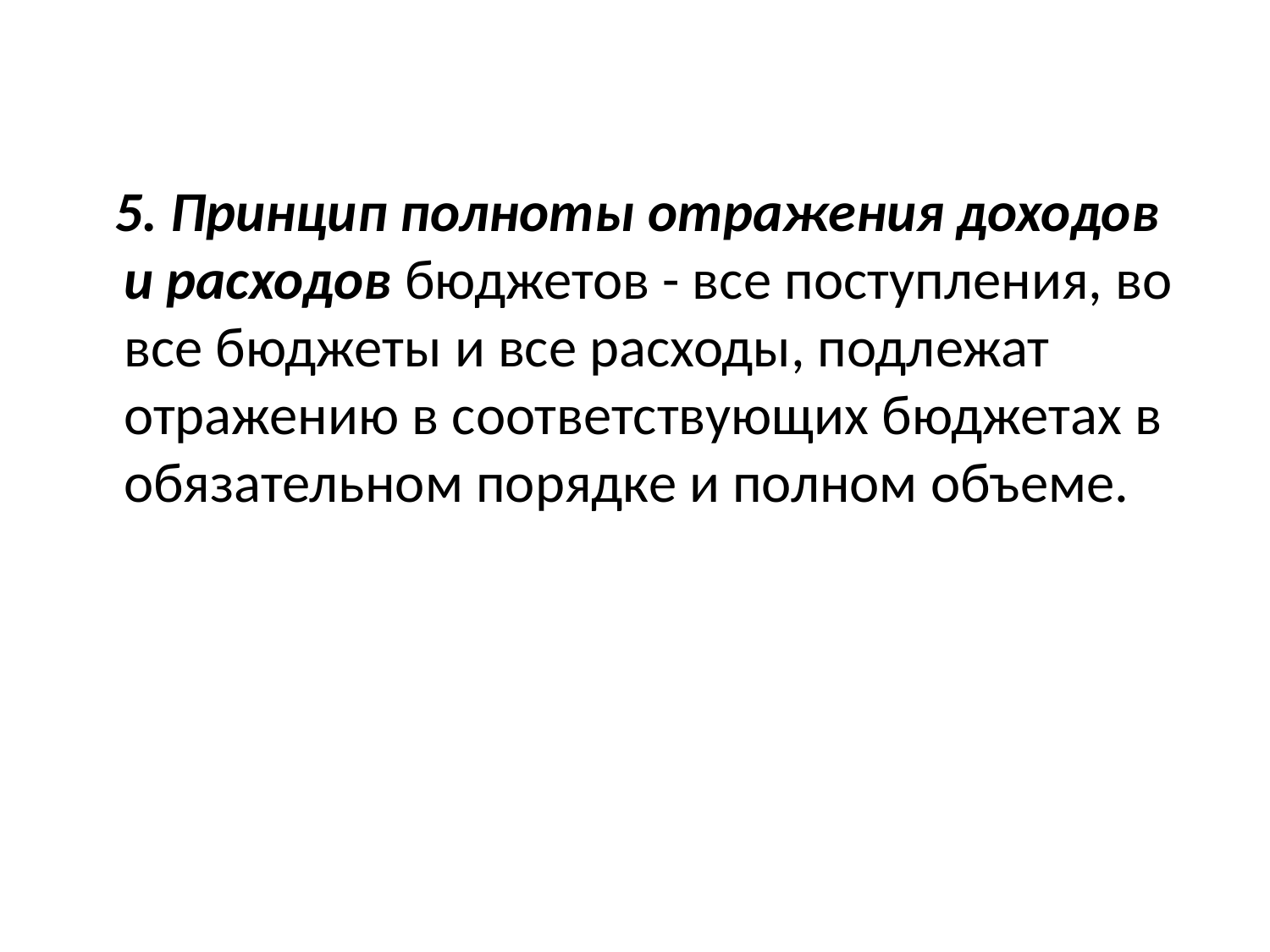

#
   5. Принцип полноты отражения доходов и расходов бюджетов - все поступления, во все бюджеты и все расходы, подлежат отражению в соответствующих бюджетах в обязательном порядке и полном объеме.